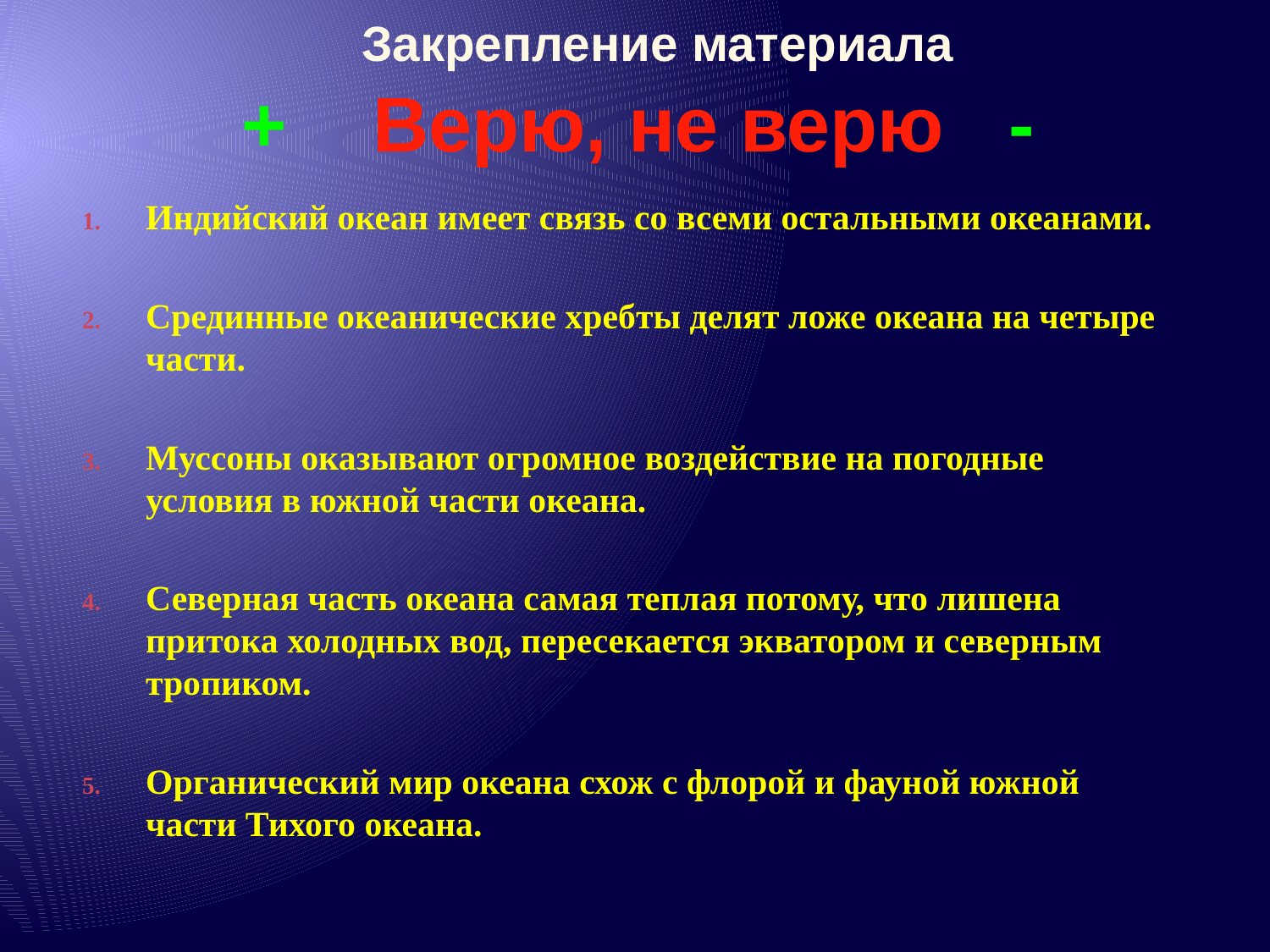

# Закрепление материала +    Верю, не верю   -
Индийский океан имеет связь со всеми остальными океанами.

Срединные океанические хребты делят ложе океана на четыре части.

Муссоны оказывают огромное воздействие на погодные условия в южной части океана.

Северная часть океана самая теплая потому, что лишена притока холодных вод, пересекается экватором и северным тропиком.

Органический мир океана схож с флорой и фауной южной части Тихого океана.